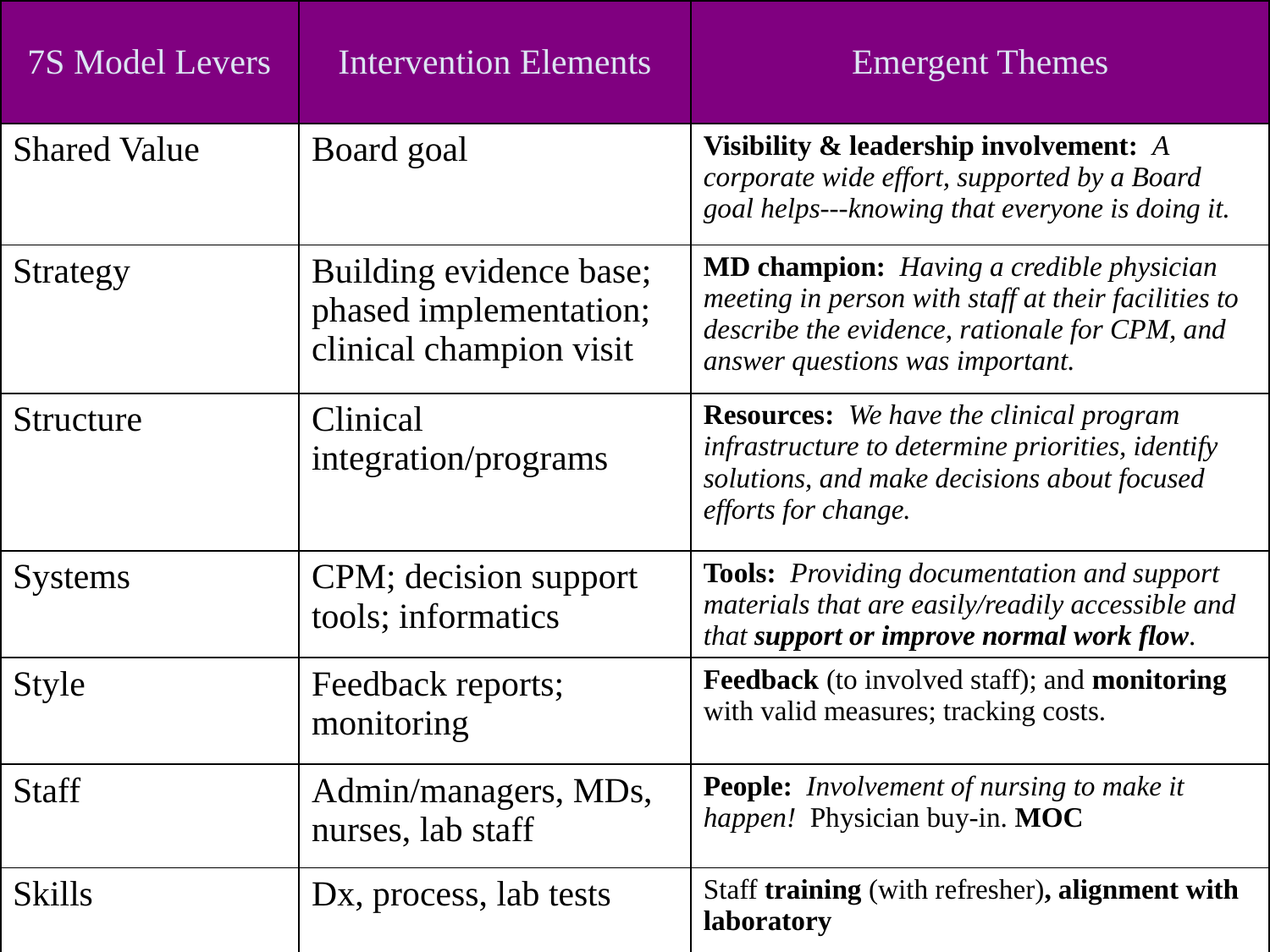

| 7S Model Levers | Intervention Elements | Emergent Themes |
| --- | --- | --- |
| Shared Value | Board goal | Visibility & leadership involvement: A corporate wide effort, supported by a Board goal helps---knowing that everyone is doing it. |
| Strategy | Building evidence base; phased implementation; clinical champion visit | MD champion: Having a credible physician meeting in person with staff at their facilities to describe the evidence, rationale for CPM, and answer questions was important. |
| Structure | Clinical integration/programs | Resources: We have the clinical program infrastructure to determine priorities, identify solutions, and make decisions about focused efforts for change. |
| Systems | CPM; decision support tools; informatics | Tools: Providing documentation and support materials that are easily/readily accessible and that support or improve normal work flow. |
| Style | Feedback reports; monitoring | Feedback (to involved staff); and monitoring with valid measures; tracking costs. |
| Staff | Admin/managers, MDs, nurses, lab staff | People: Involvement of nursing to make it happen! Physician buy-in. MOC |
| Skills | Dx, process, lab tests | Staff training (with refresher), alignment with laboratory |